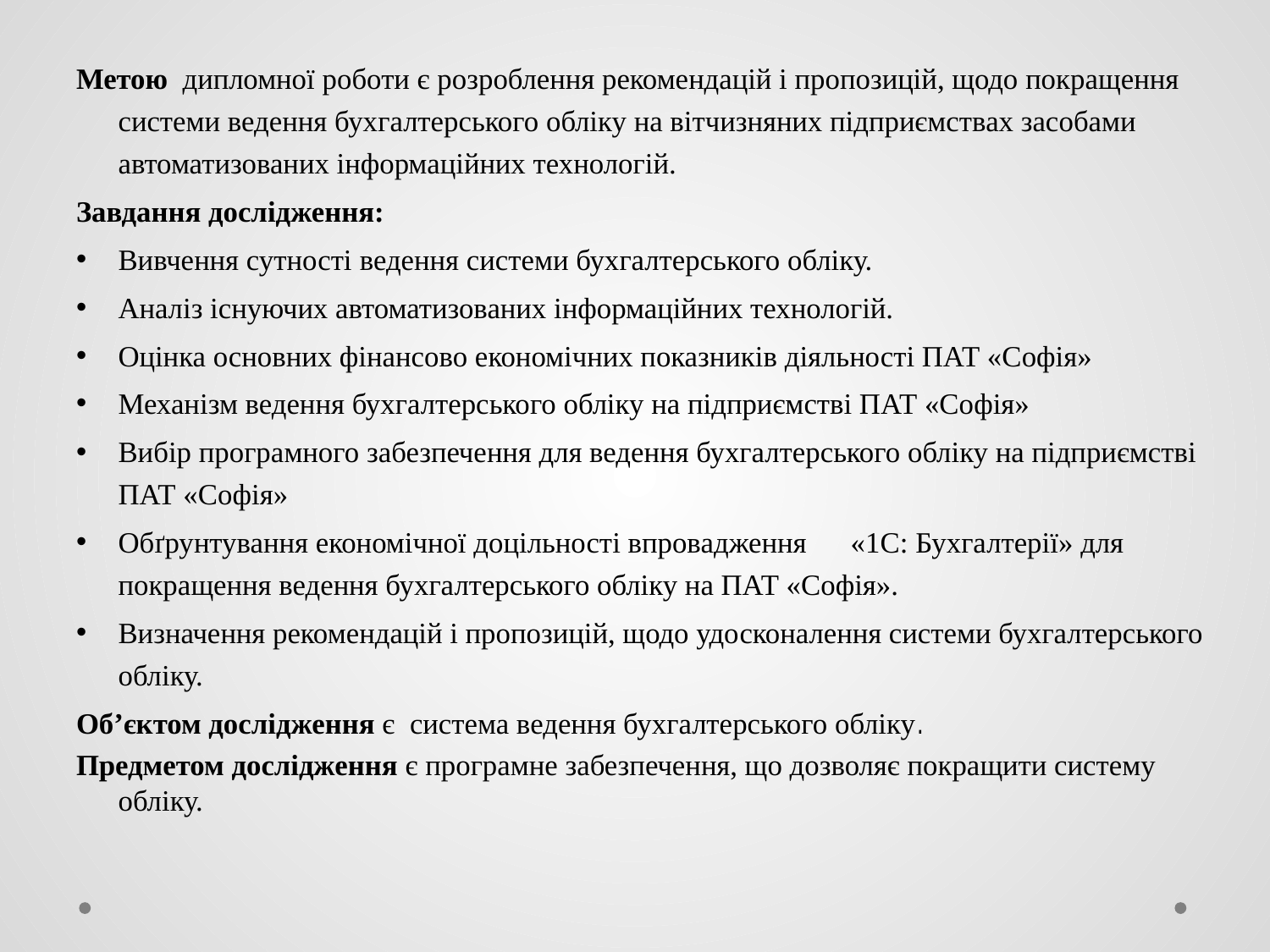

Метою  дипломної роботи є розроблення рекомендацій і пропозицій, щодо покращення системи ведення бухгалтерського обліку на вітчизняних підприємствах засобами автоматизованих інформаційних технологій.
Завдання дослідження:
Вивчення сутності ведення системи бухгалтерського обліку.
Аналіз існуючих автоматизованих інформаційних технологій.
Оцінка основних фінансово економічних показників діяльності ПАТ «Софія»
Механізм ведення бухгалтерського обліку на підприємстві ПАТ «Софія»
Вибір програмного забезпечення для ведення бухгалтерського обліку на підприємстві ПАТ «Софія»
Обґрунтування економічної доцільності впровадження      «1С: Бухгалтерії» для покращення ведення бухгалтерського обліку на ПАТ «Софія».
Визначення рекомендацій і пропозицій, щодо удосконалення системи бухгалтерського обліку.
Об’єктом дослідження є  система ведення бухгалтерського обліку.
Предметом дослідження є програмне забезпечення, що дозволяє покращити систему обліку.